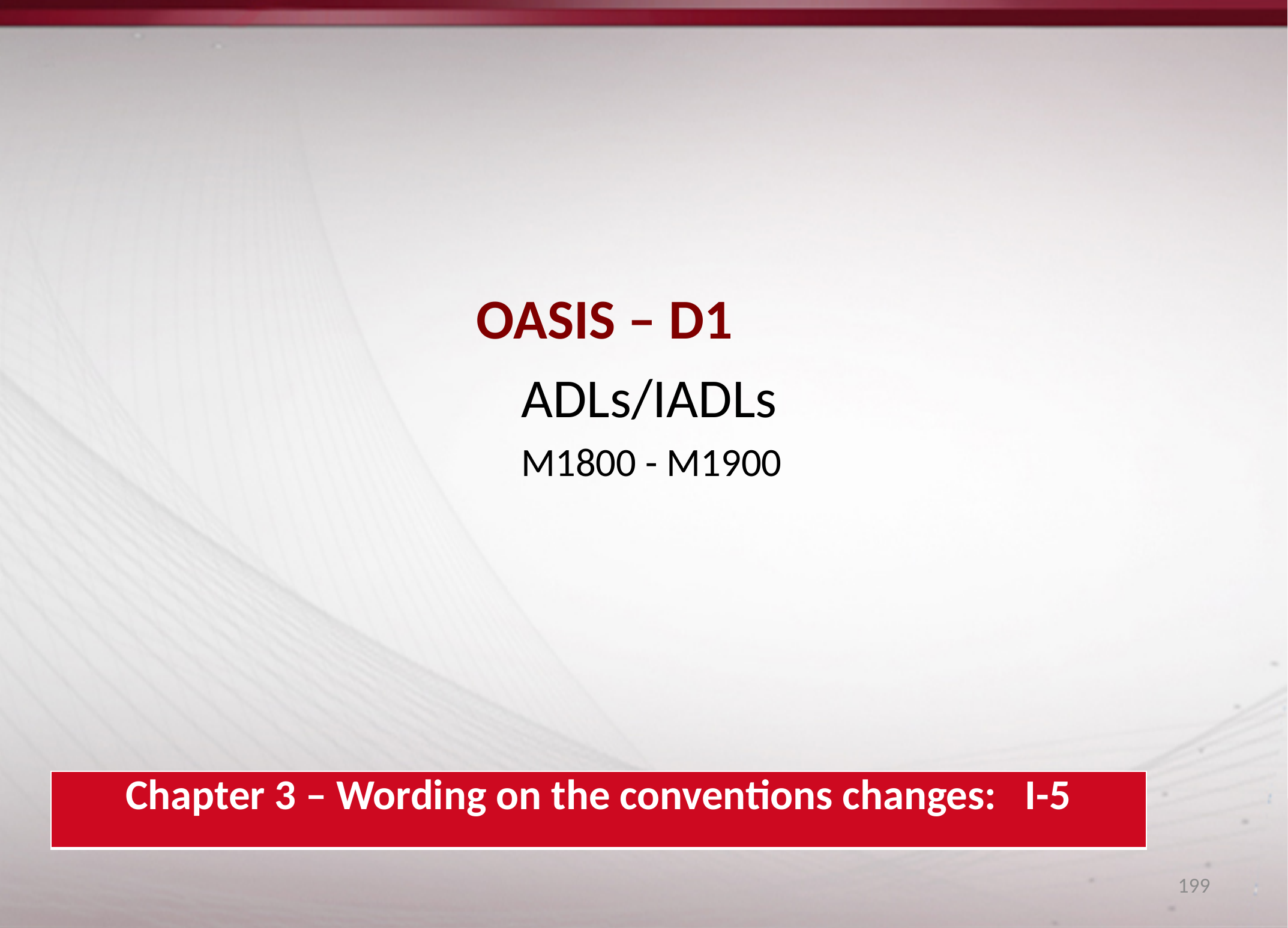

# OASIS – D1
ADLs/IADLs
M1800 - M1900
| Chapter 3 – Wording on the conventions changes: I-5 |
| --- |
199